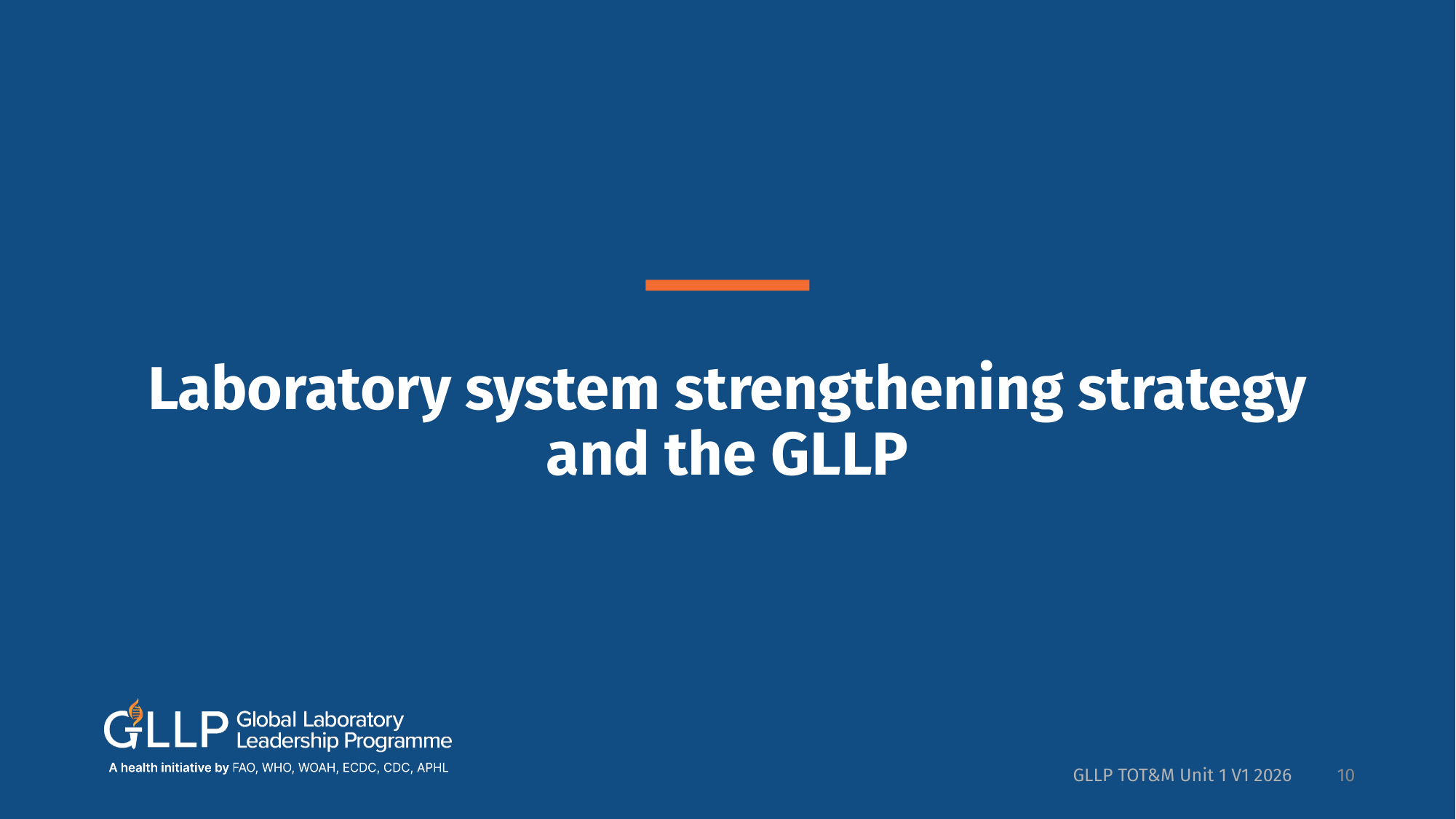

# Laboratory system strengthening strategy and the GLLP
GLLP TOT&M Unit 1 V1 2026
10